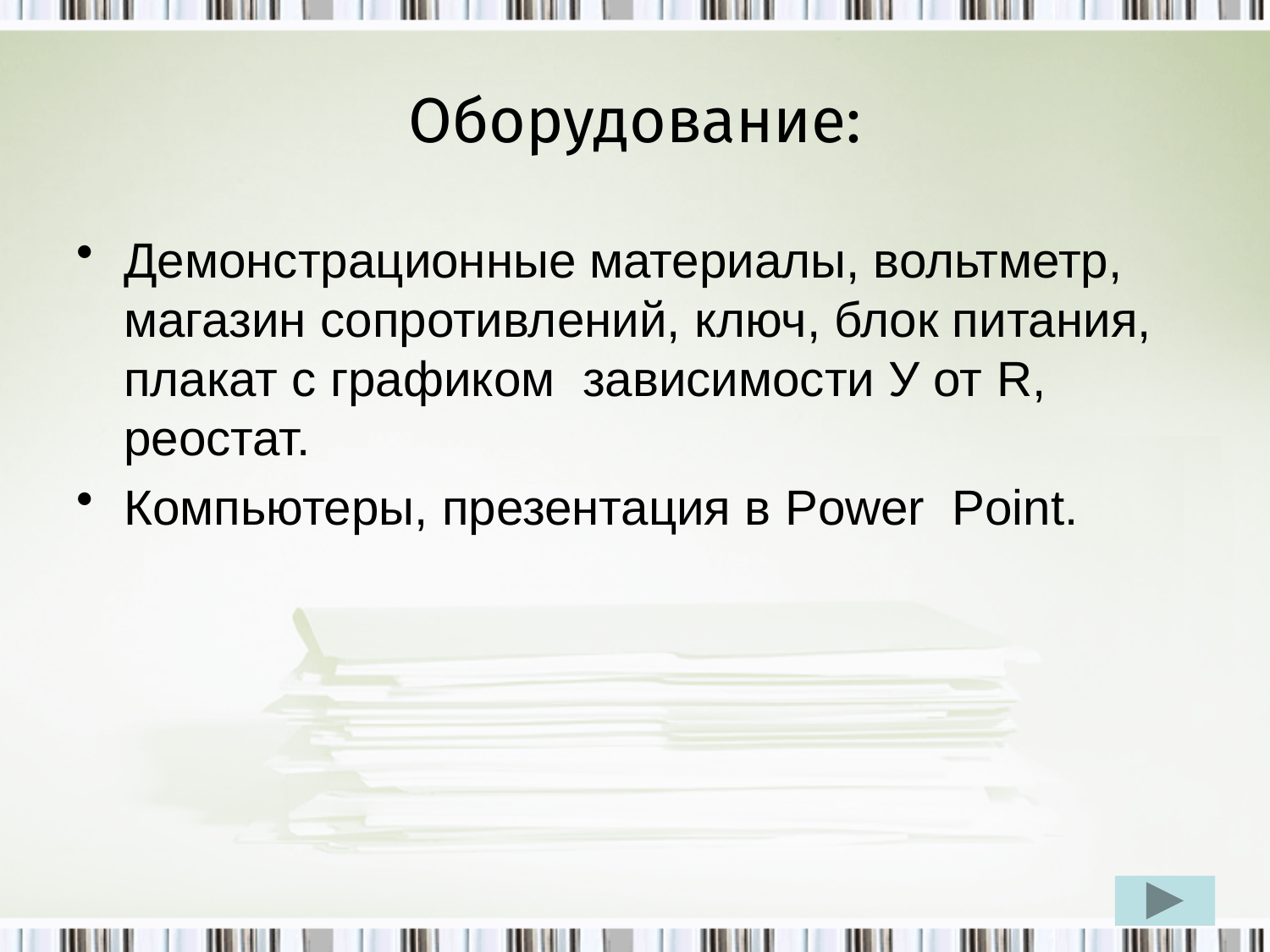

# Оборудование:
Демонстрационные материалы, вольтметр, магазин сопротивлений, ключ, блок питания, плакат с графиком  зависимости У от R, реостат.
Компьютеры, презентация в Power  Point.